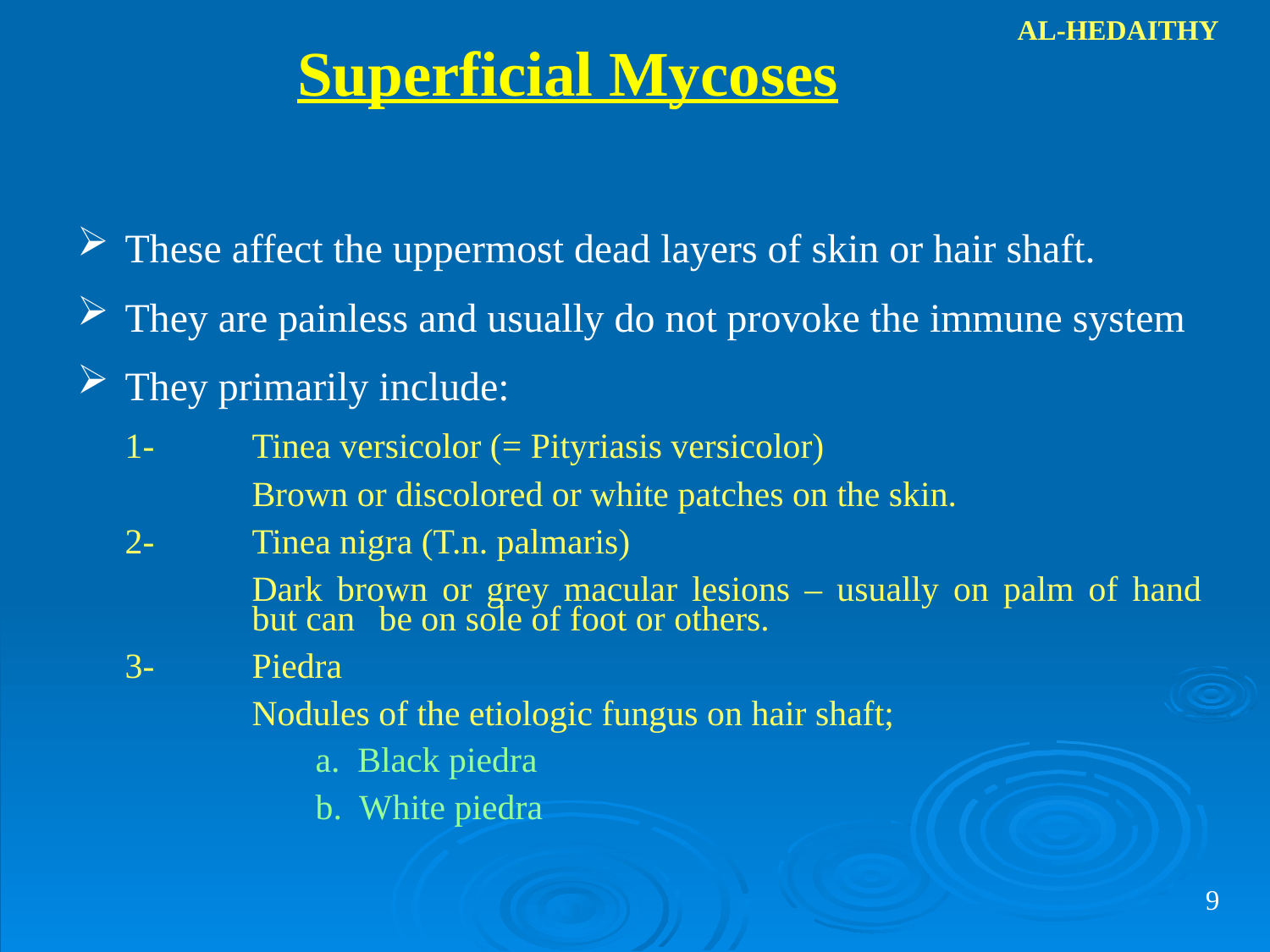

AL-HEDAITHY
Superficial Mycoses
These affect the uppermost dead layers of skin or hair shaft.
They are painless and usually do not provoke the immune system
They primarily include:
	1-	Tinea versicolor (= Pityriasis versicolor)
		Brown or discolored or white patches on the skin.
	2-	Tinea nigra (T.n. palmaris)
		Dark brown or grey macular lesions – usually on palm of hand 	but can 	be on sole of foot or others.
	3-	Piedra
		Nodules of the etiologic fungus on hair shaft;
		a.  Black piedra
		b.  White piedra

9